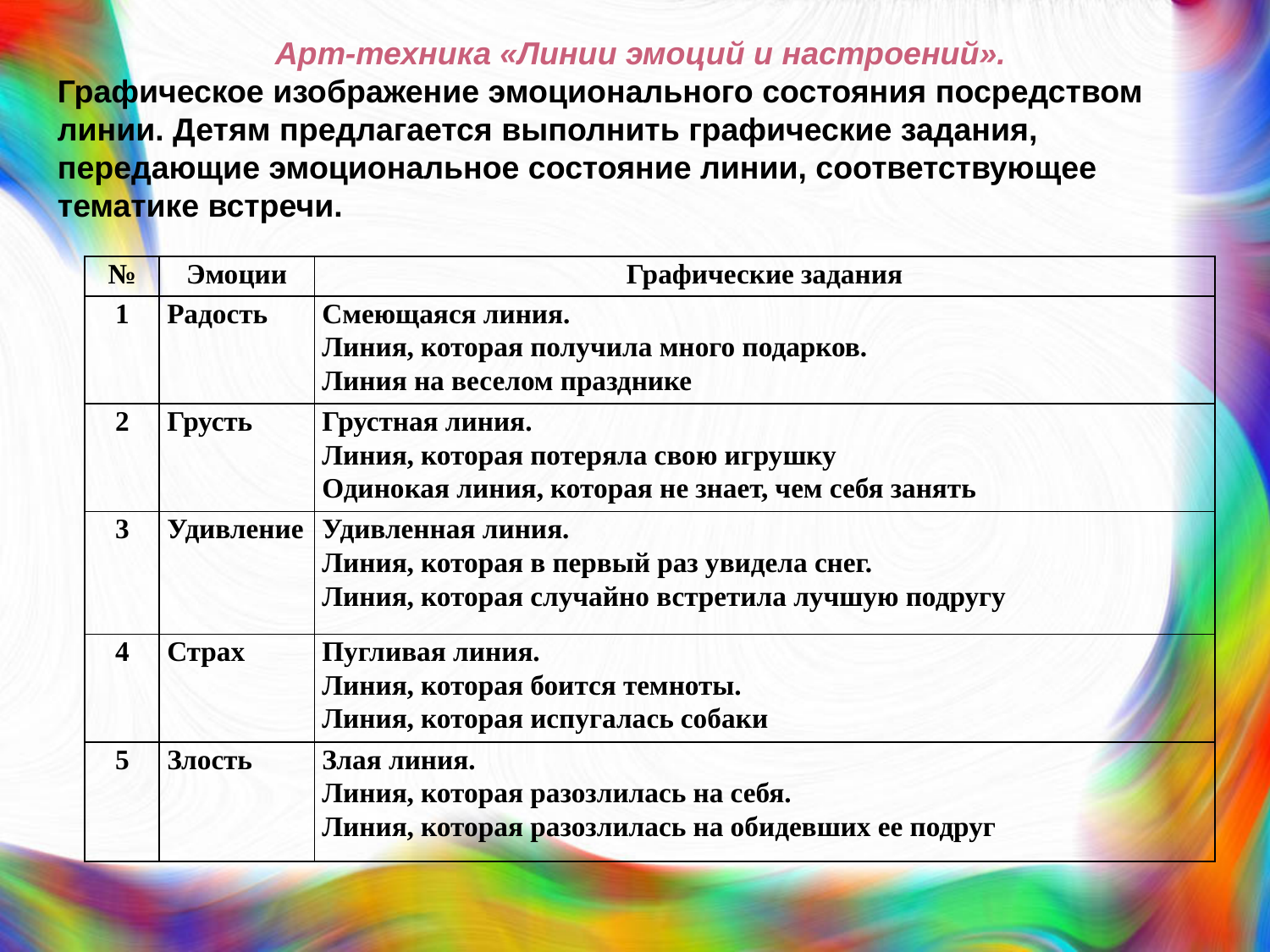

Арт-техника «Линии эмоций и настроений».
Графическое изображение эмоционального состояния посредством линии. Детям предлагается выполнить графические задания, передающие эмоциональное состояние линии, соответствующее тематике встречи.
| № | Эмоции | Графические задания |
| --- | --- | --- |
| 1 | Радость | Смеющаяся линия. Линия, которая получила много подарков. Линия на веселом празднике |
| 2 | Грусть | Грустная линия. Линия, которая потеряла свою игрушку Одинокая линия, которая не знает, чем себя занять |
| 3 | Удивление | Удивленная линия. Линия, которая в первый раз увидела снег. Линия, которая случайно встретила лучшую подругу |
| 4 | Страх | Пугливая линия. Линия, которая боится темноты. Линия, которая испугалась собаки |
| 5 | Злость | Злая линия. Линия, которая разозлилась на себя. Линия, которая разозлилась на обидевших ее подруг |